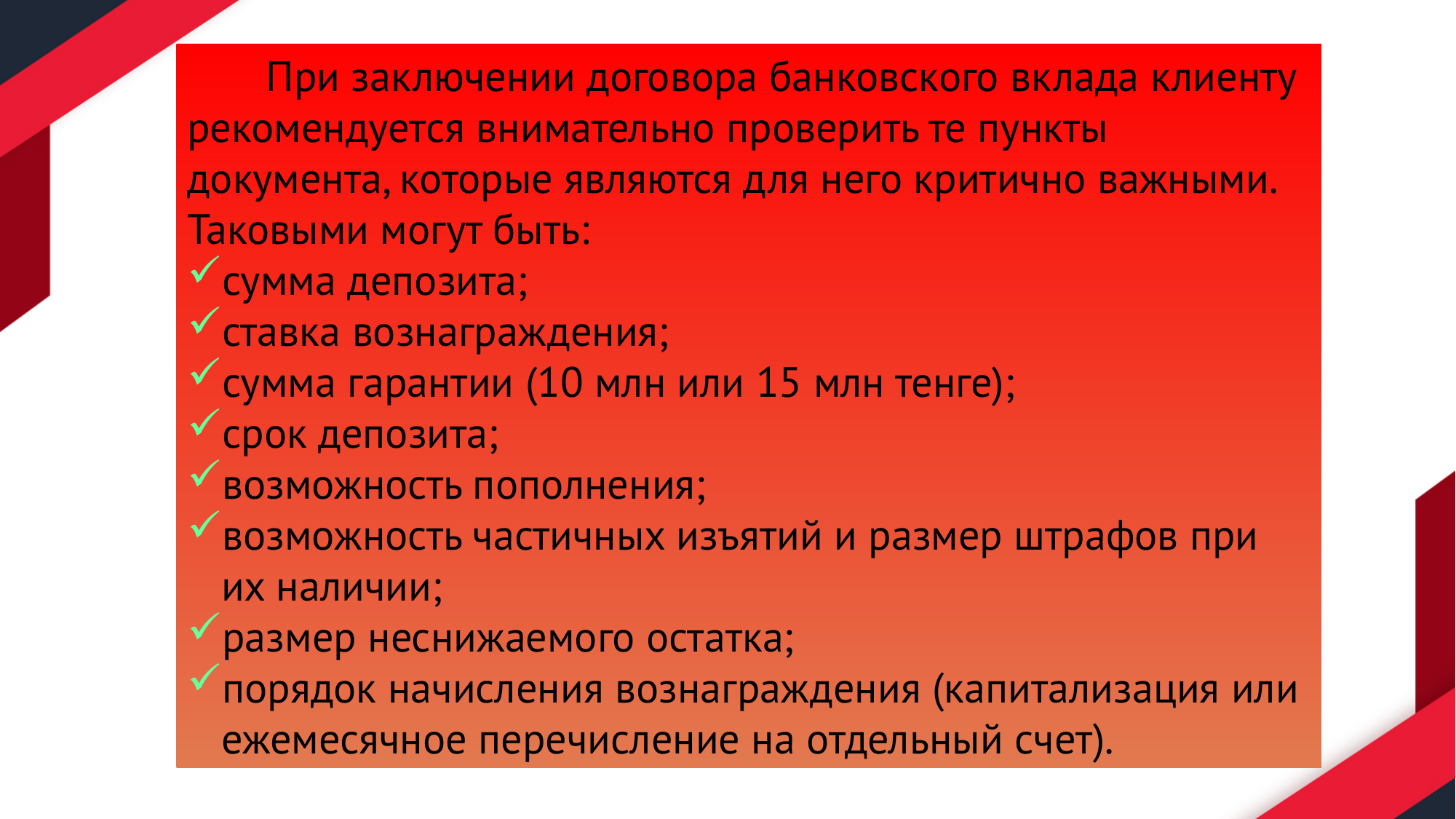

При заключении договора банковского вклада клиенту рекомендуется внимательно проверить те пункты документа, которые являются для него критично важными. Таковыми могут быть:
сумма депозита;
ставка вознаграждения;
сумма гарантии (10 млн или 15 млн тенге);
срок депозита;
возможность пополнения;
возможность частичных изъятий и размер штрафов при их наличии;
размер неснижаемого остатка;
порядок начисления вознаграждения (капитализация или ежемесячное перечисление на отдельный счет).